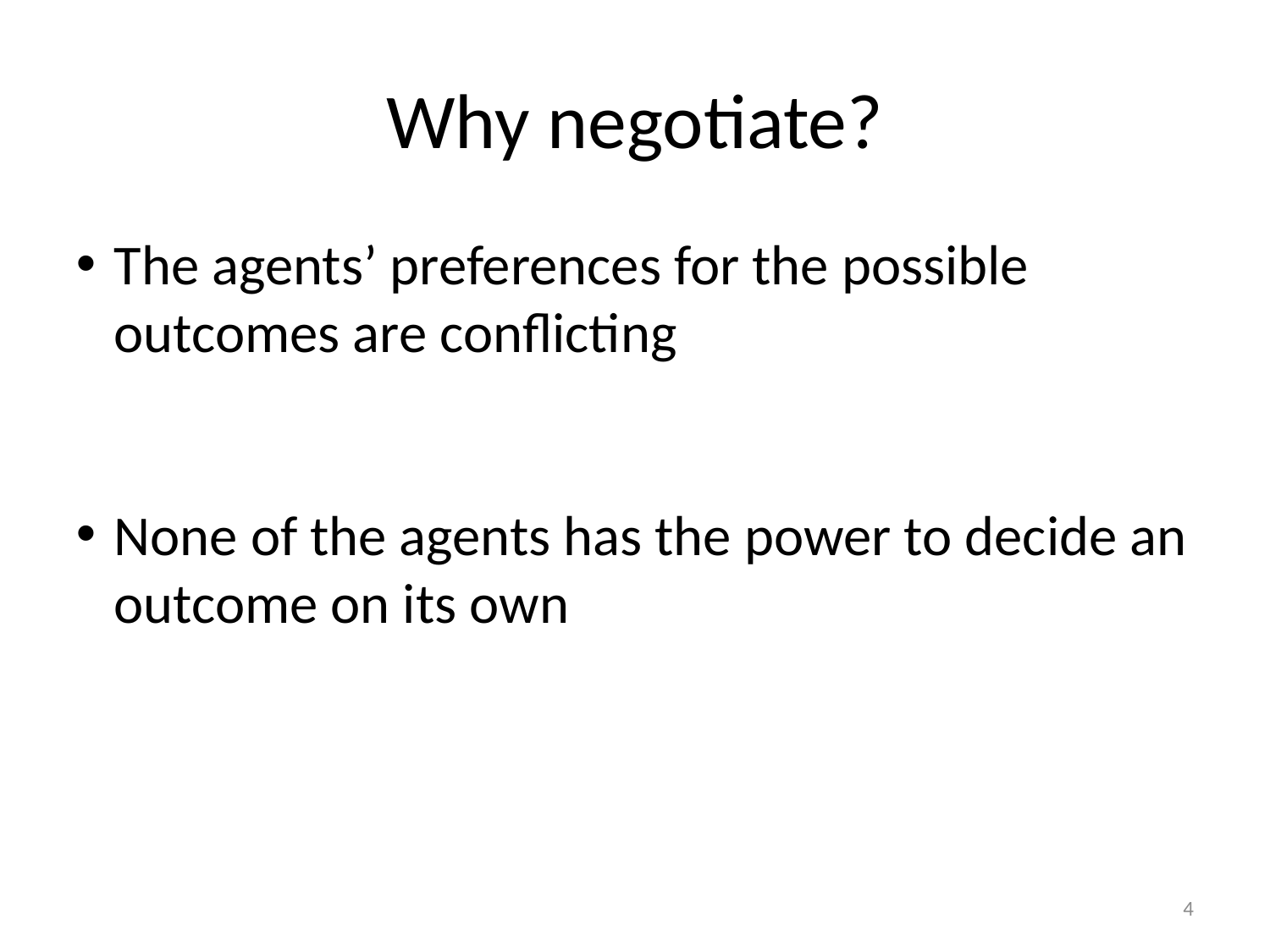

Why negotiate?
The agents’ preferences for the possible outcomes are conflicting

None of the agents has the power to decide an outcome on its own
4